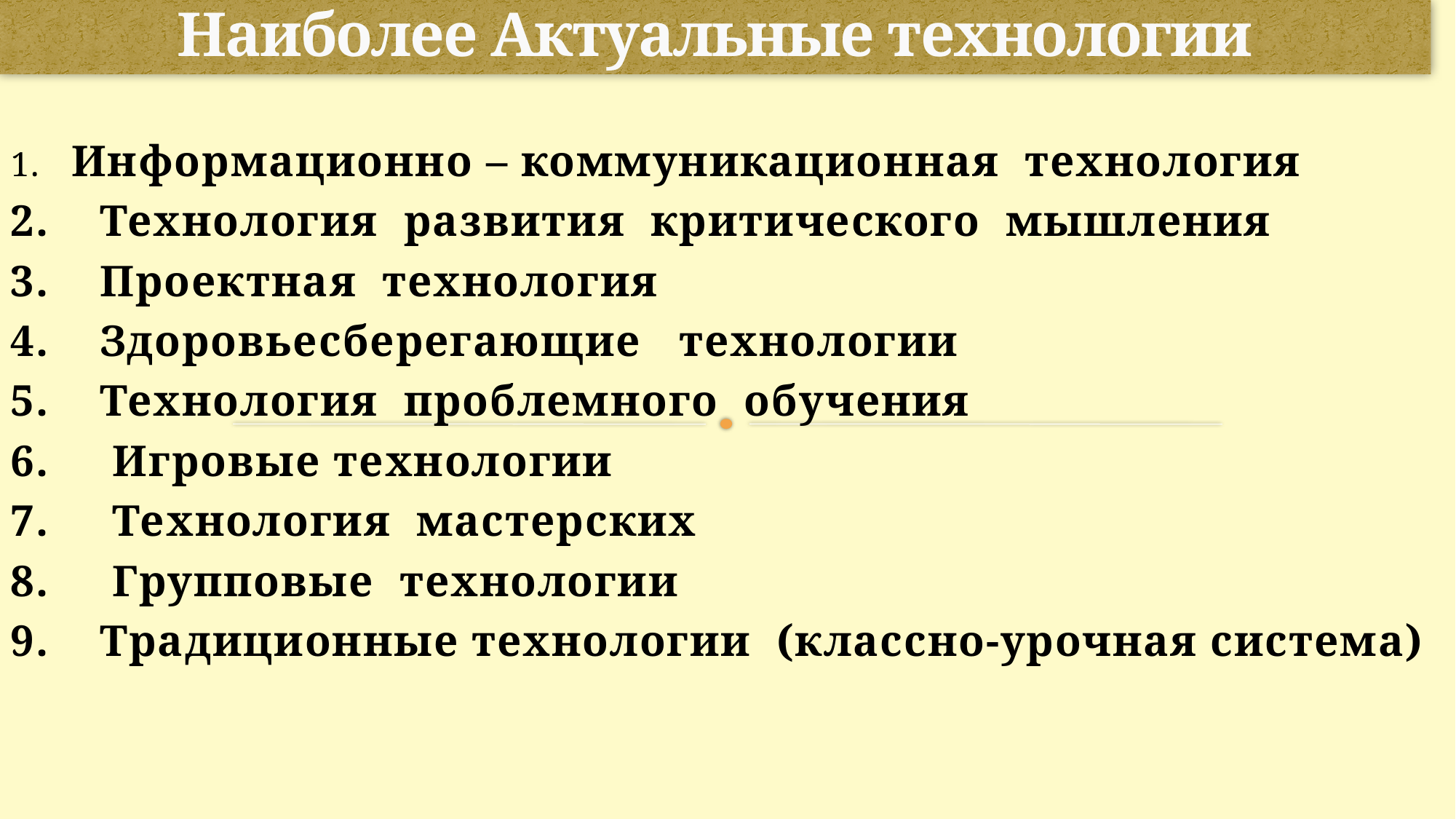

# Наиболее Актуальные технологии
1.   Информационно – коммуникационная  технология
2.    Технология  развития  критического  мышления
3.    Проектная  технология
4.    Здоровьесберегающие   технологии
5.    Технология  проблемного  обучения
6.     Игровые технологии
7.     Технология  мастерских
8.     Групповые  технологии
9.    Традиционные технологии  (классно-урочная система)